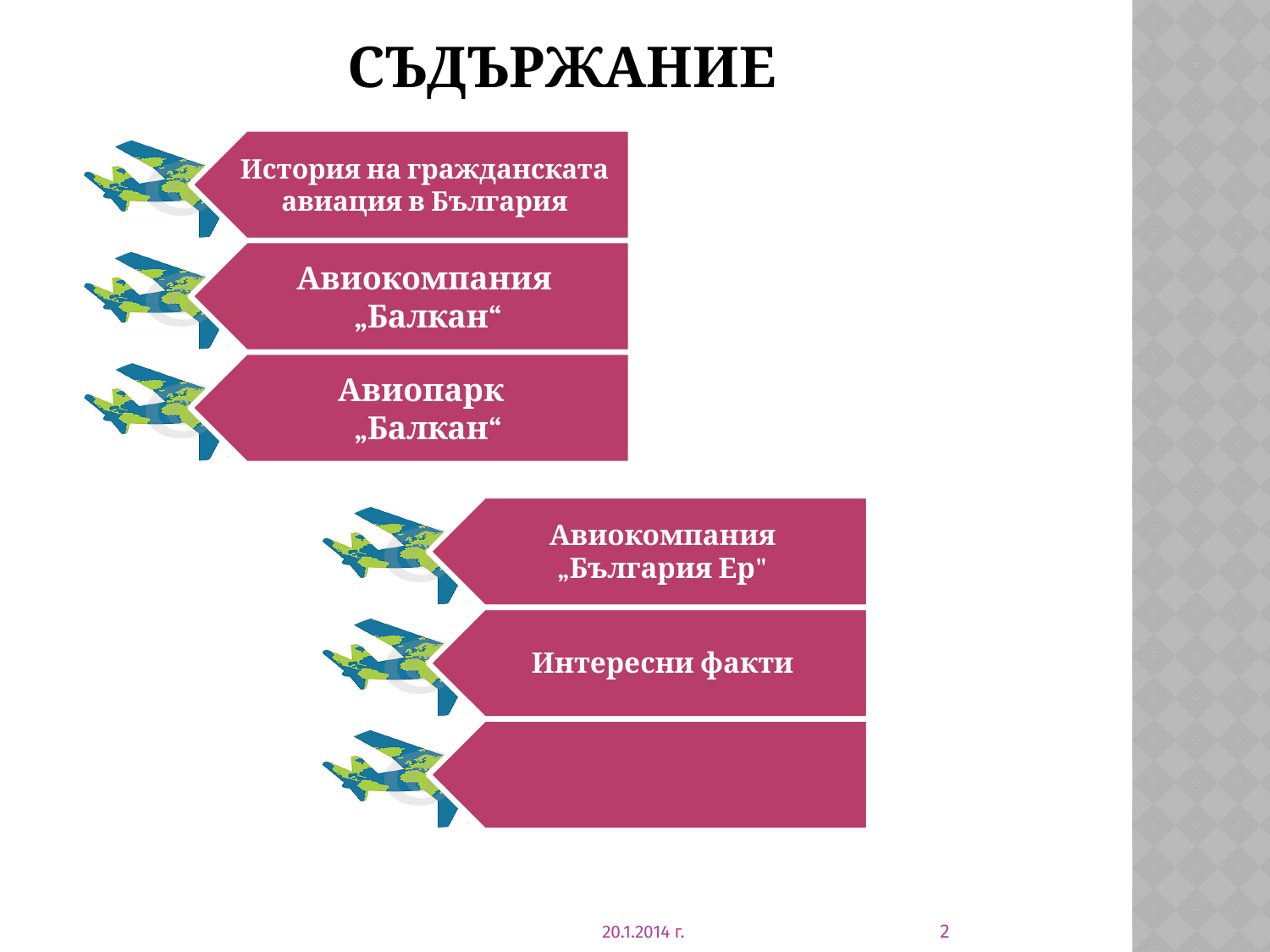

# Съдържание
История на гражданската авиация в България
Авиокомпания
 „Балкан“
Авиопарк
 „Балкан“
Авиокомпания
„България Ер"
Интересни факти
 Авиация в България
2
20.1.2014 г.